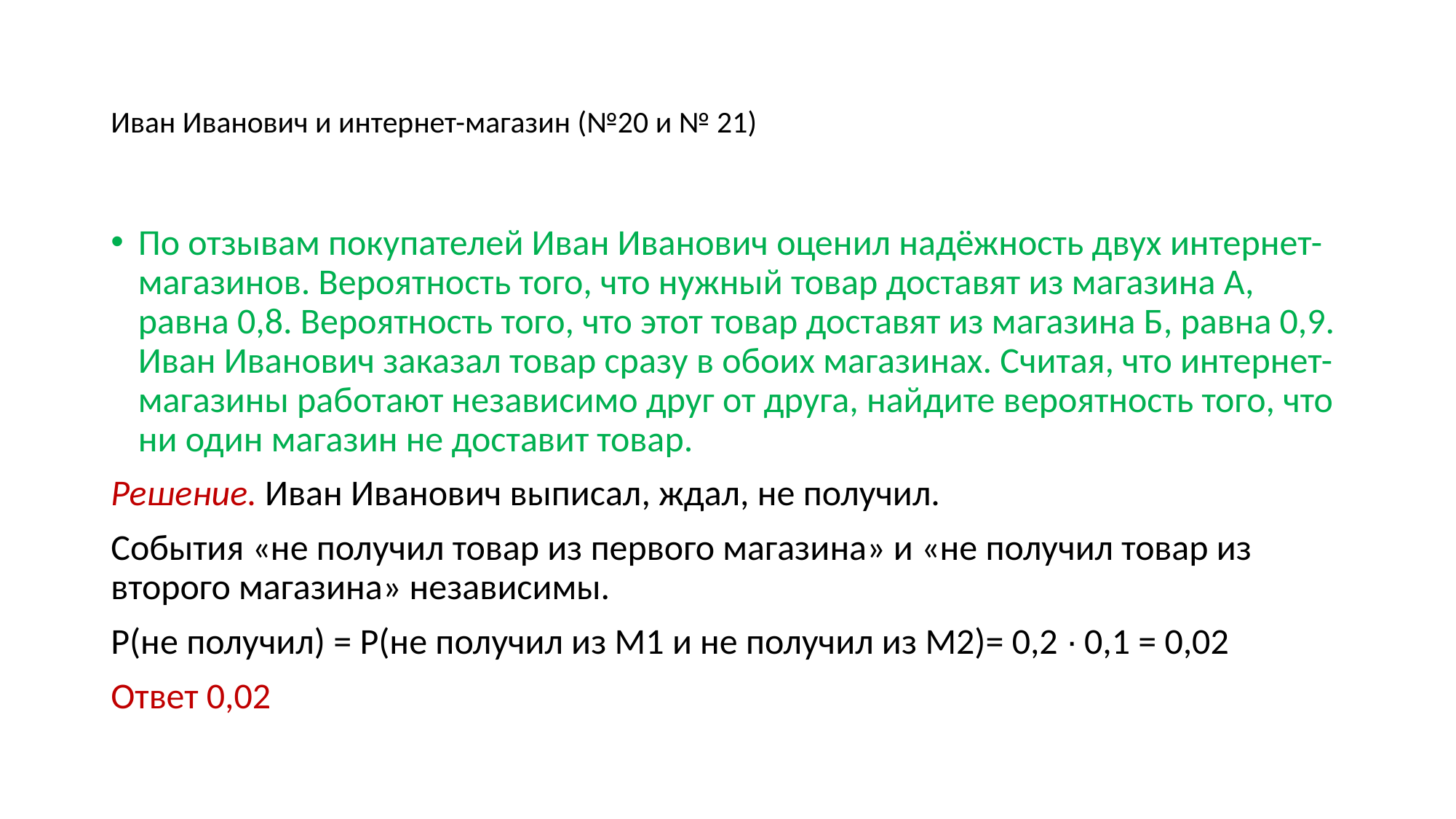

# Иван Иванович и интернет-магазин (№20 и № 21)
По отзывам покупателей Иван Иванович оценил надёжность двух интернет-магазинов. Вероятность того, что нужный товар доставят из магазина А, равна 0,8. Вероятность того, что этот товар доставят из магазина Б, равна 0,9. Иван Иванович заказал товар сразу в обоих магазинах. Считая, что интернет-магазины работают независимо друг от друга, найдите вероятность того, что ни один магазин не доставит товар.
Решение. Иван Иванович выписал, ждал, не получил.
События «не получил товар из первого магазина» и «не получил товар из второго магазина» независимы.
Р(не получил) = Р(не получил из М1 и не получил из М2)= 0,2 ∙ 0,1 = 0,02
Ответ 0,02